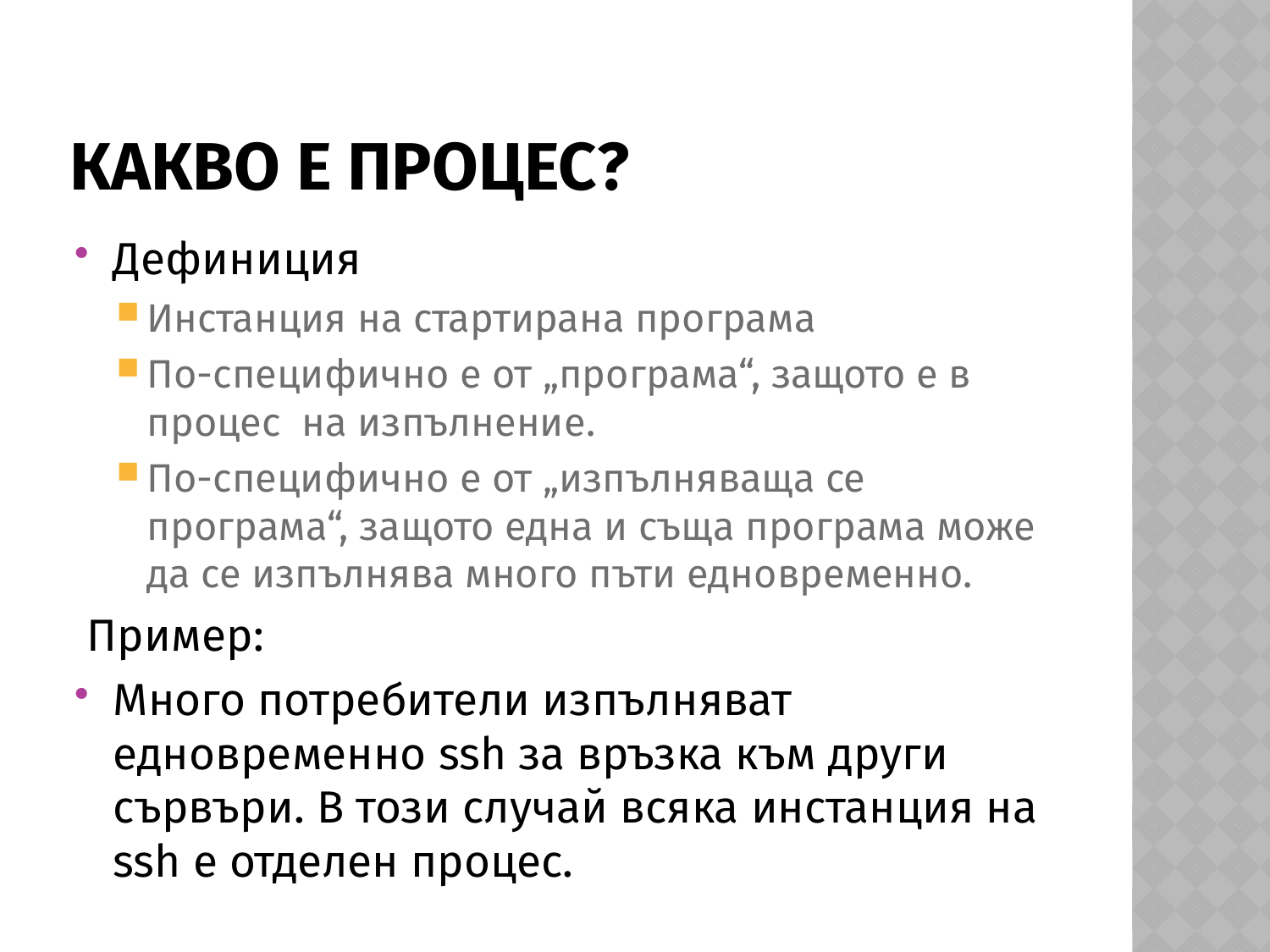

# Какво е процес?
Дефиниция
Инстанция на стартирана програма
По-специфично е от „програма“, защото е в процес  на изпълнение.
По-специфично е от „изпълняваща се програма“, защото една и съща програма може да се изпълнява много пъти едновременно.
Пример:
Много потребители изпълняват едновременно ssh за връзка към други сървъри. В този случай всяка инстанция на ssh е отделен процес.